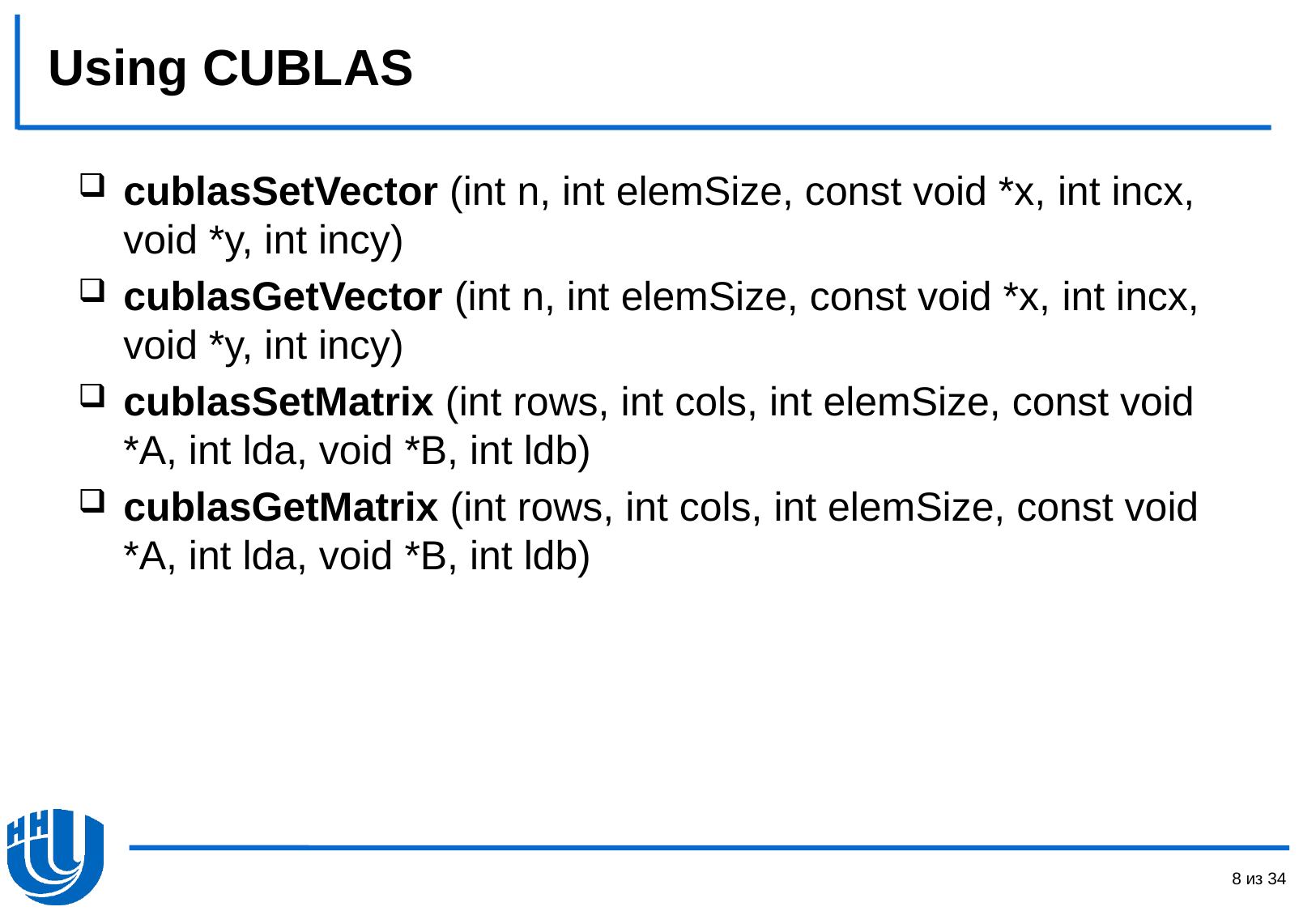

# Using CUBLAS
cublasSetVector (int n, int elemSize, const void *x, int incx, void *y, int incy)
cublasGetVector (int n, int elemSize, const void *x, int incx, void *y, int incy)
cublasSetMatrix (int rows, int cols, int elemSize, const void *A, int lda, void *B, int ldb)
cublasGetMatrix (int rows, int cols, int elemSize, const void *A, int lda, void *B, int ldb)

8